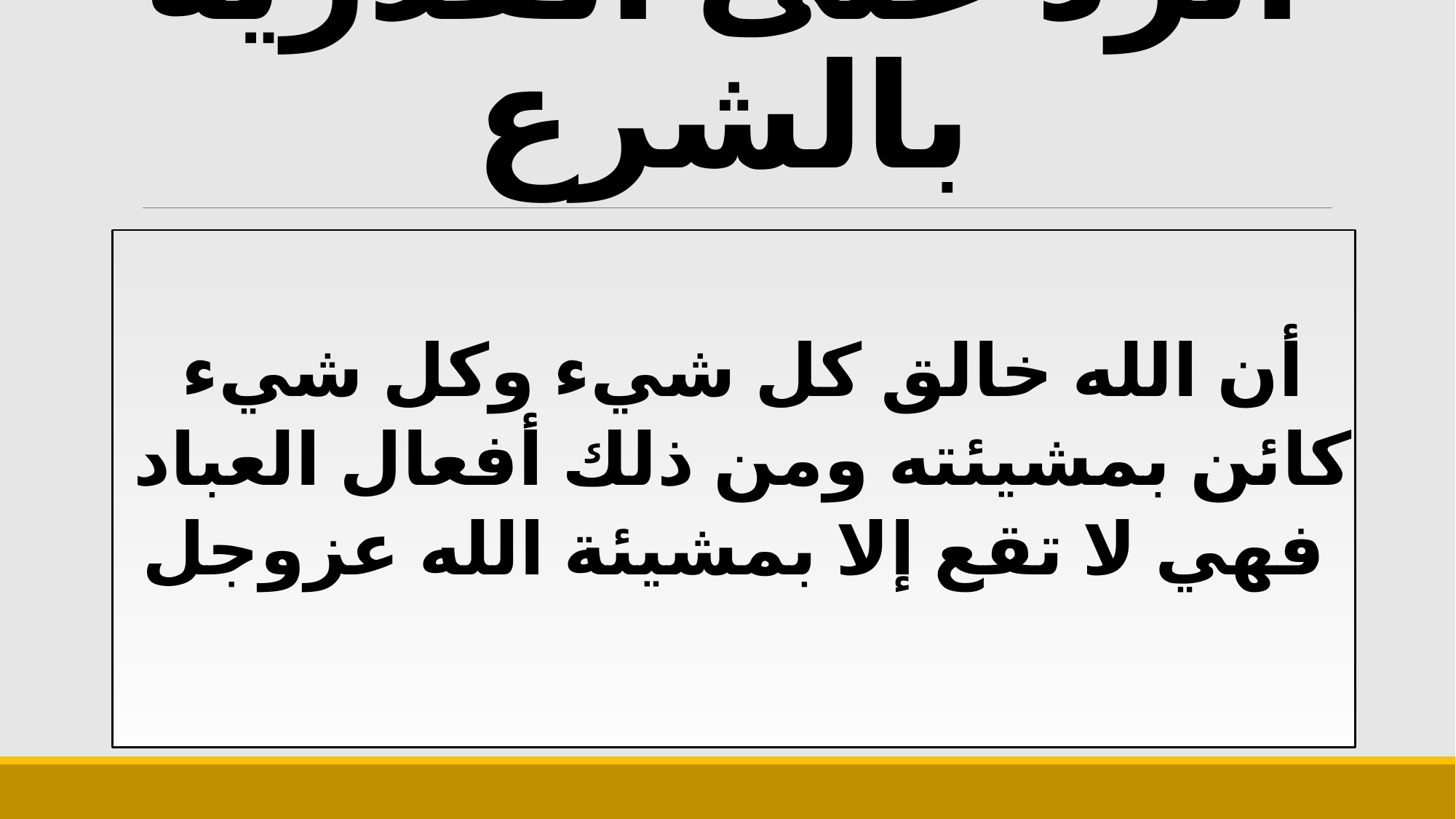

# الرد على القدرية بالشرع

أن الله خالق كل شيء وكل شيء
كائن بمشيئته ومن ذلك أفعال العباد
فهي لا تقع إلا بمشيئة الله عزوجل